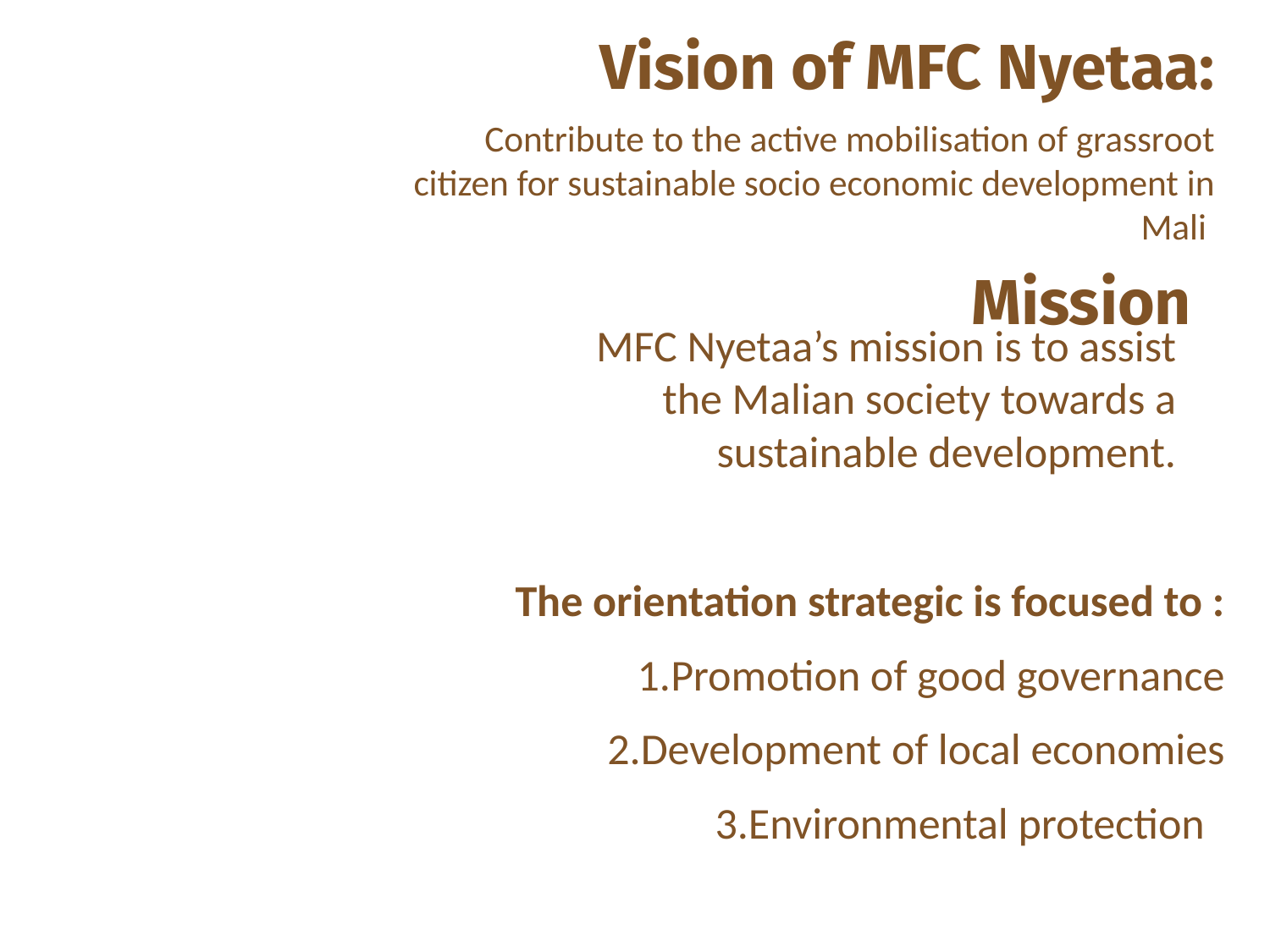

Vision of MFC Nyetaa:
Contribute to the active mobilisation of grassroot citizen for sustainable socio economic development in Mali
Mission
MFC Nyetaa’s mission is to assist the Malian society towards a sustainable development.
      The orientation strategic is focused to :
Promotion of good governance
Development of local economies
Environmental protection